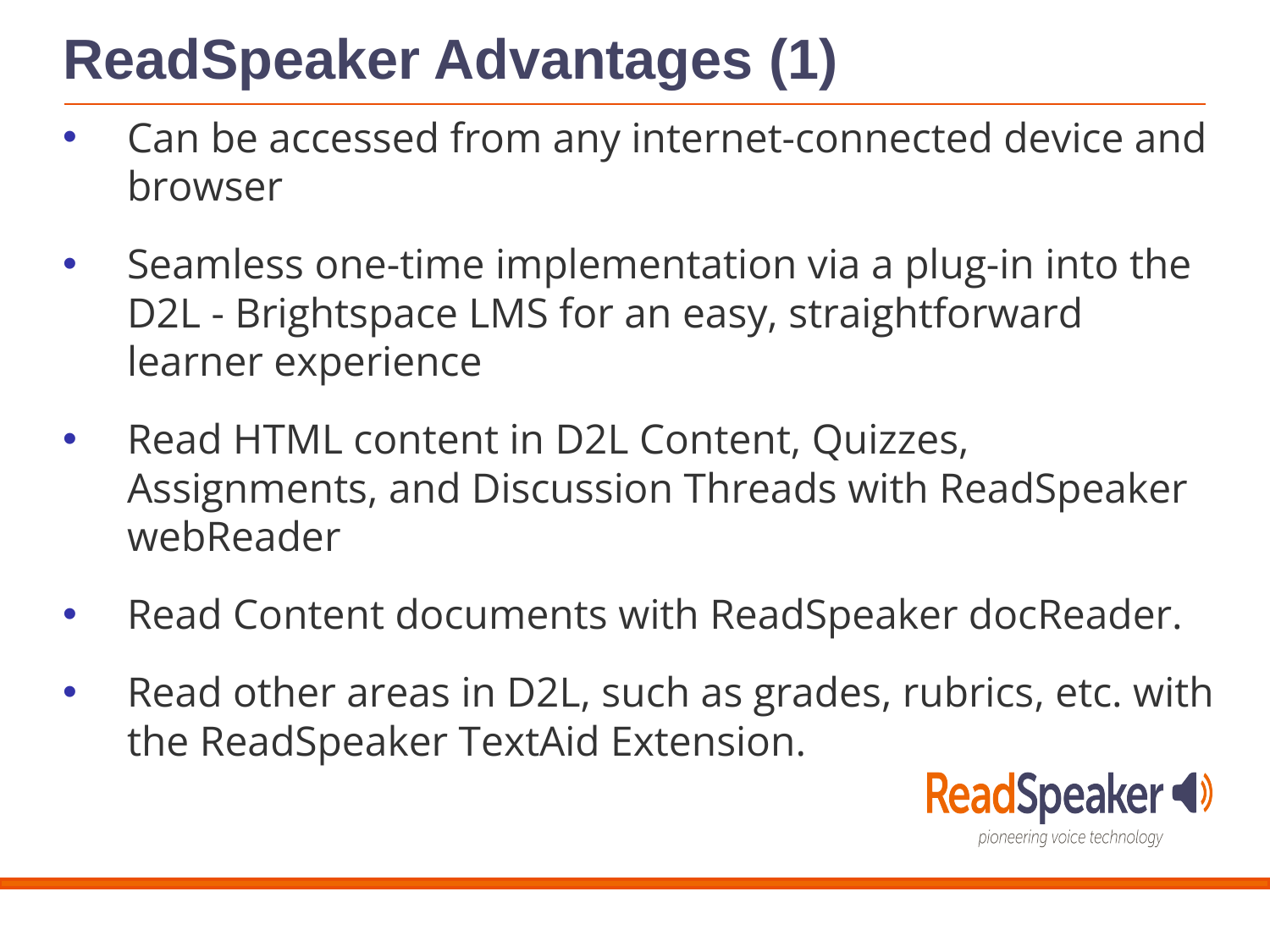

ReadSpeaker Advantages (1)(Slide 1)
Can be accessed from any internet-connected device and browser
Seamless one-time implementation via a plug-in into the D2L - Brightspace LMS for an easy, straightforward learner experience
Read HTML content in D2L Content, Quizzes, Assignments, and Discussion Threads with ReadSpeaker webReader
Read Content documents with ReadSpeaker docReader.
Read other areas in D2L, such as grades, rubrics, etc. with the ReadSpeaker TextAid Extension.